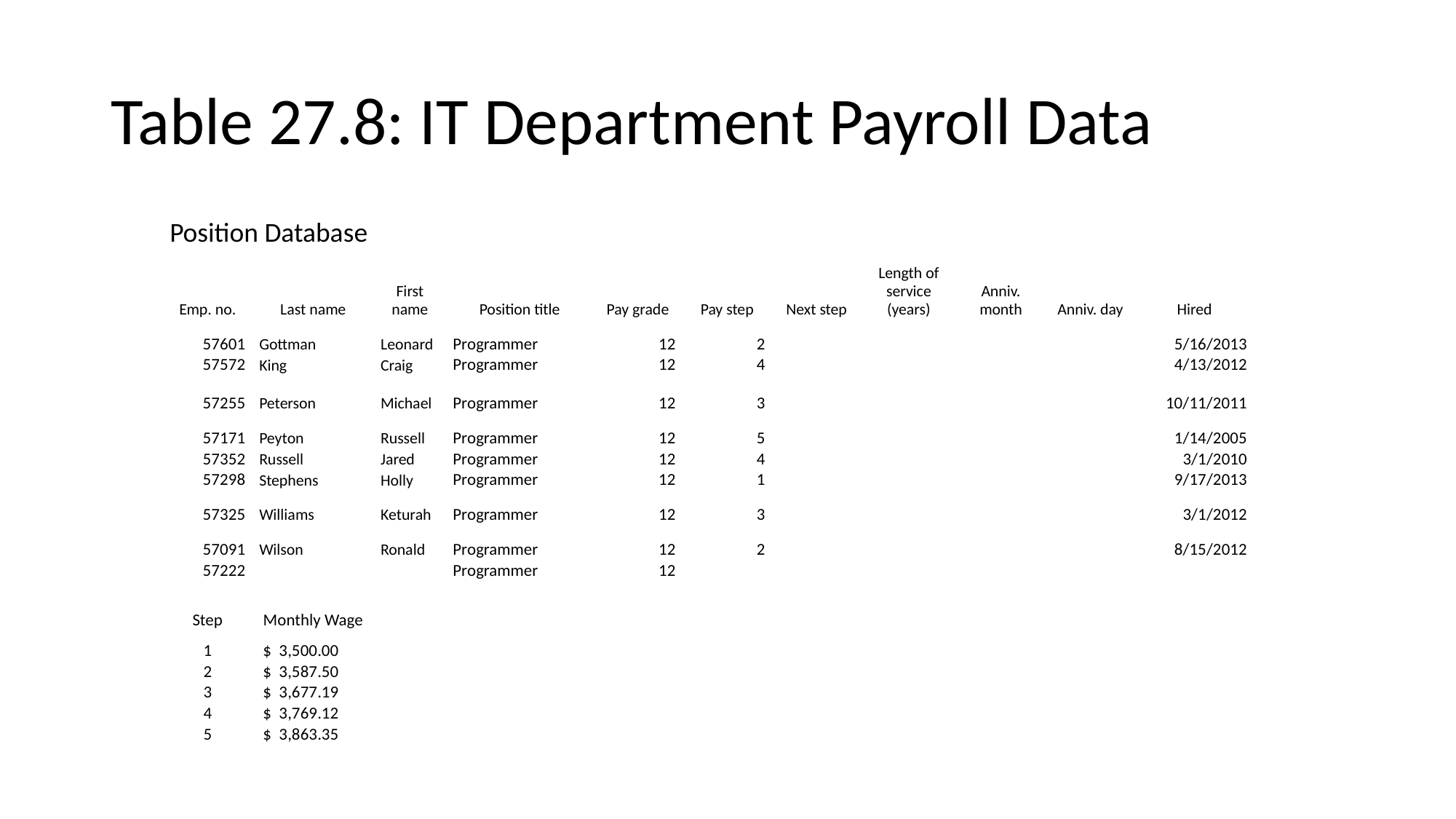

# Table 27.8: IT Department Payroll Data
| Position Database |  |  |  |  |  |  |  |  |  |  |
| --- | --- | --- | --- | --- | --- | --- | --- | --- | --- | --- |
| Emp. no. | Last name | First name | Position title | Pay grade | Pay step | Next step | Length of service (years) | Anniv. month | Anniv. day | Hired |
| 57601 | Gottman | Leonard | Programmer | 12 | 2 |  |  |  |  | 5/16/2013 |
| 57572 | King | Craig | Programmer | 12 | 4 |  |  |  |  | 4/13/2012 |
| 57255 | Peterson | Michael | Programmer | 12 | 3 |  |  |  |  | 10/11/2011 |
| 57171 | Peyton | Russell | Programmer | 12 | 5 |  |  |  |  | 1/14/2005 |
| 57352 | Russell | Jared | Programmer | 12 | 4 |  |  |  |  | 3/1/2010 |
| 57298 | Stephens | Holly | Programmer | 12 | 1 |  |  |  |  | 9/17/2013 |
| 57325 | Williams | Keturah | Programmer | 12 | 3 |  |  |  |  | 3/1/2012 |
| 57091 | Wilson | Ronald | Programmer | 12 | 2 |  |  |  |  | 8/15/2012 |
| 57222 |  |  | Programmer | 12 |  |  |  |  |  |  |
|  |  |  |  |  |  |  |  |  |  |  |
| Step | Monthly Wage |  |  |  |  |  |  |  |  |  |
| 1 | $ 3,500.00 |  |  |  |  |  |  |  |  |  |
| 2 | $ 3,587.50 |  |  |  |  |  |  |  |  |  |
| 3 | $ 3,677.19 |  |  |  |  |  |  |  |  |  |
| 4 | $ 3,769.12 |  |  |  |  |  |  |  |  |  |
| 5 | $ 3,863.35 |  |  |  |  |  |  |  |  |  |